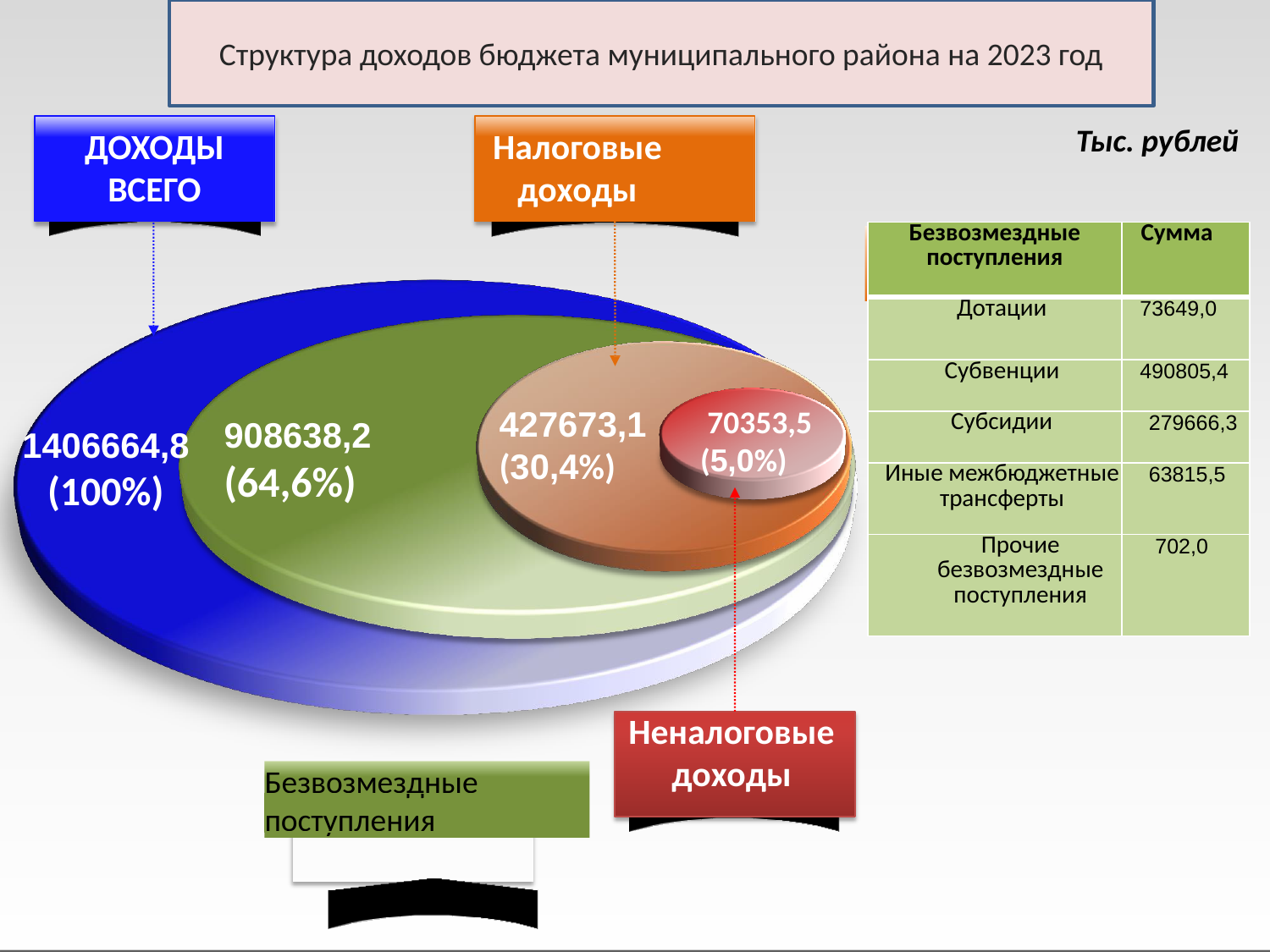

Структура доходов бюджета муниципального района на 2023 год

Тыс. рублей
ДОХОДЫ ВСЕГО
Налоговые доходы

| Безвозмездные поступления | Сумма |
| --- | --- |
| Дотации | 73649,0 |
| Субвенции | 490805,4 |
| Субсидии | 279666,3 |
| Иные межбюджетные трансферты | 63815,5 |
| Прочие безвозмездные поступления | 702,0 |

427673,1
(30,4%)
 70353,5
(5,0%)

908638,2
(64,6%)
1406664,8
(100%)

Неналоговые доходы

Безвозмездные  поступления